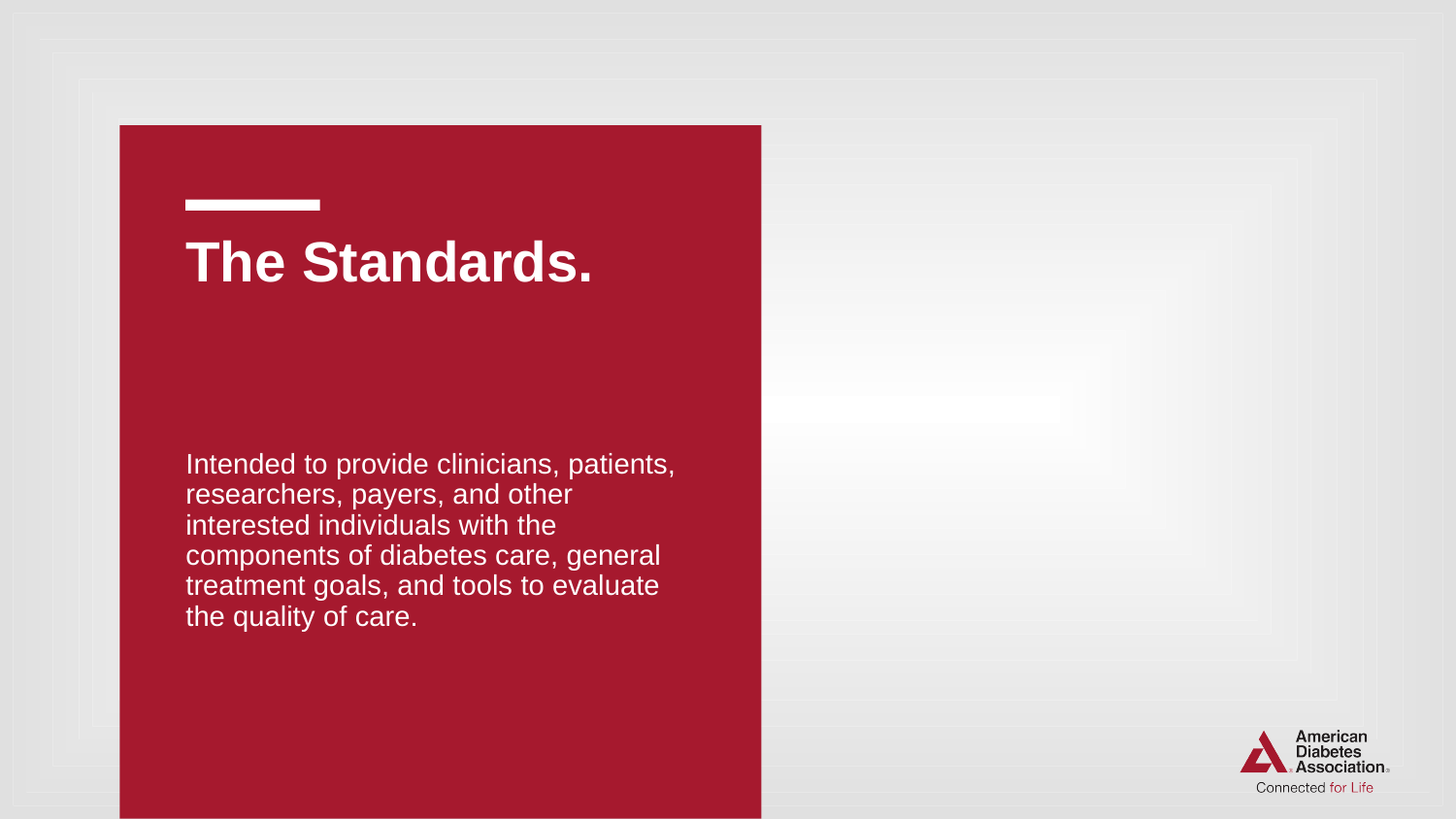

# The Standards.
Intended to provide clinicians, patients, researchers, payers, and other interested individuals with the components of diabetes care, general treatment goals, and tools to evaluate the quality of care.